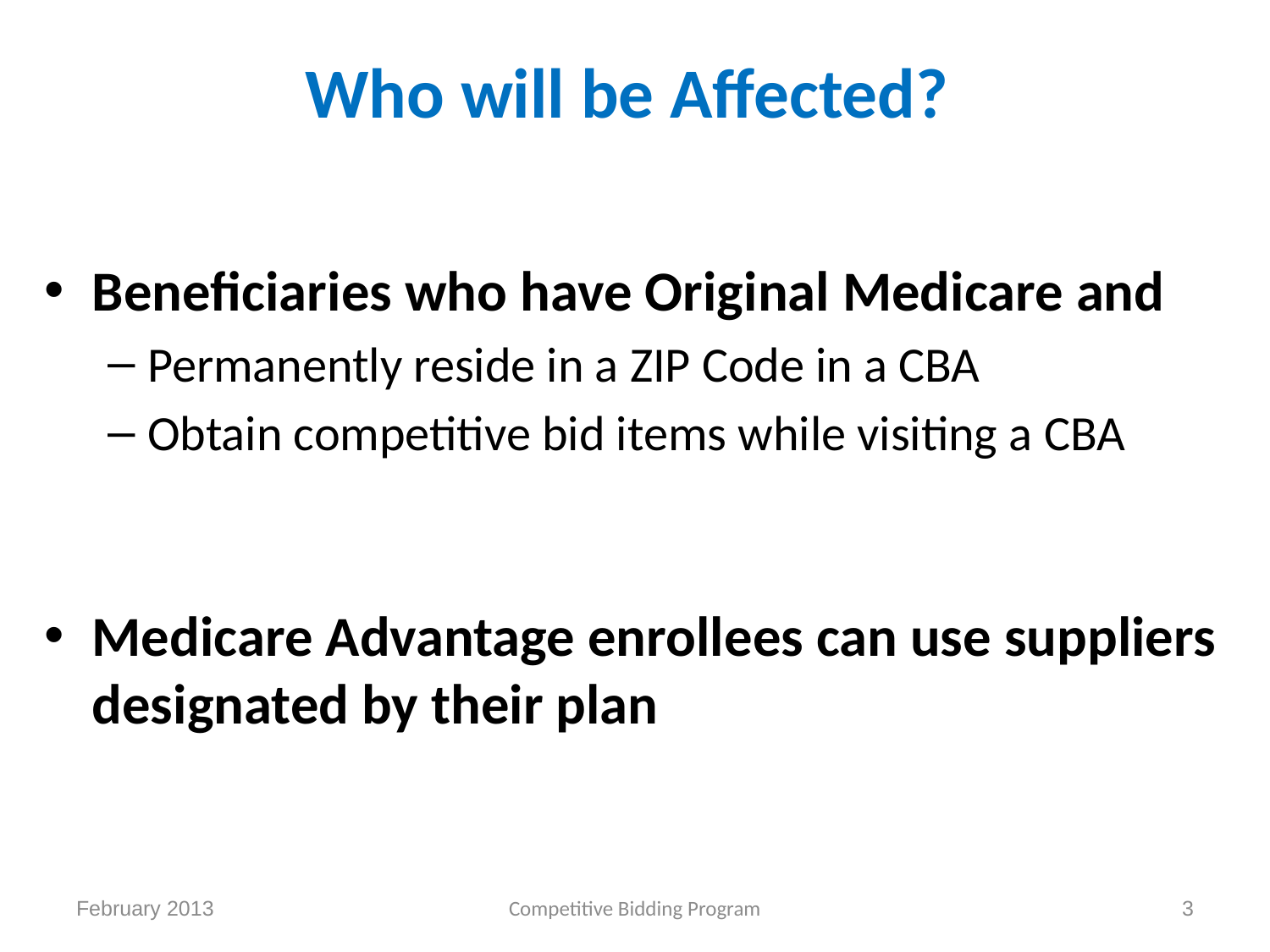

# Who will be Affected?

Beneficiaries who have Original Medicare and
Permanently reside in a ZIP Code in a CBA
Obtain competitive bid items while visiting a CBA

Medicare Advantage enrollees can use suppliers designated by their plan

February 2013
Competitive Bidding Program
3